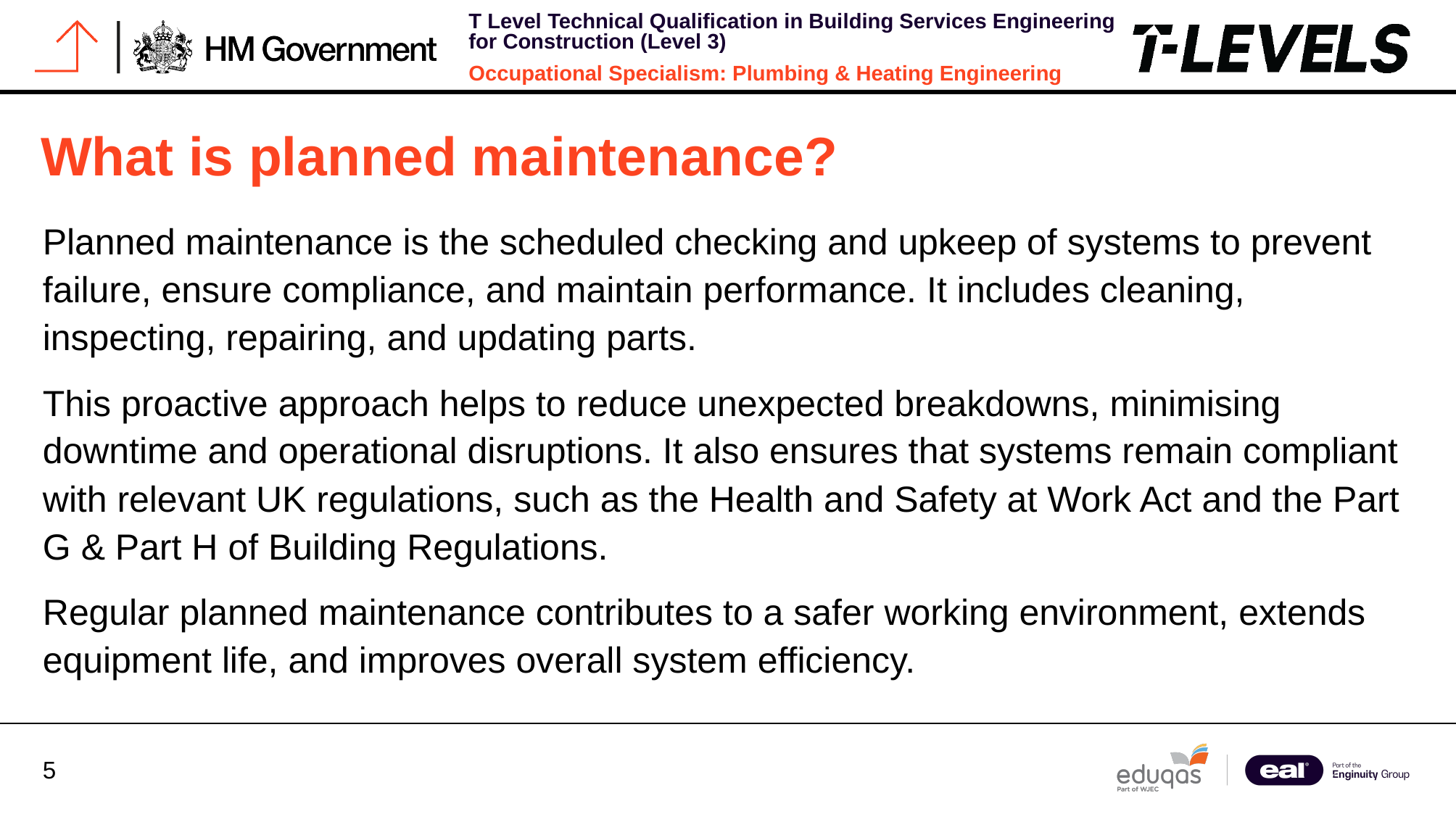

# What is planned maintenance?
Planned maintenance is the scheduled checking and upkeep of systems to prevent failure, ensure compliance, and maintain performance. It includes cleaning, inspecting, repairing, and updating parts.
This proactive approach helps to reduce unexpected breakdowns, minimising downtime and operational disruptions. It also ensures that systems remain compliant with relevant UK regulations, such as the Health and Safety at Work Act and the Part G & Part H of Building Regulations.
Regular planned maintenance contributes to a safer working environment, extends equipment life, and improves overall system efficiency.